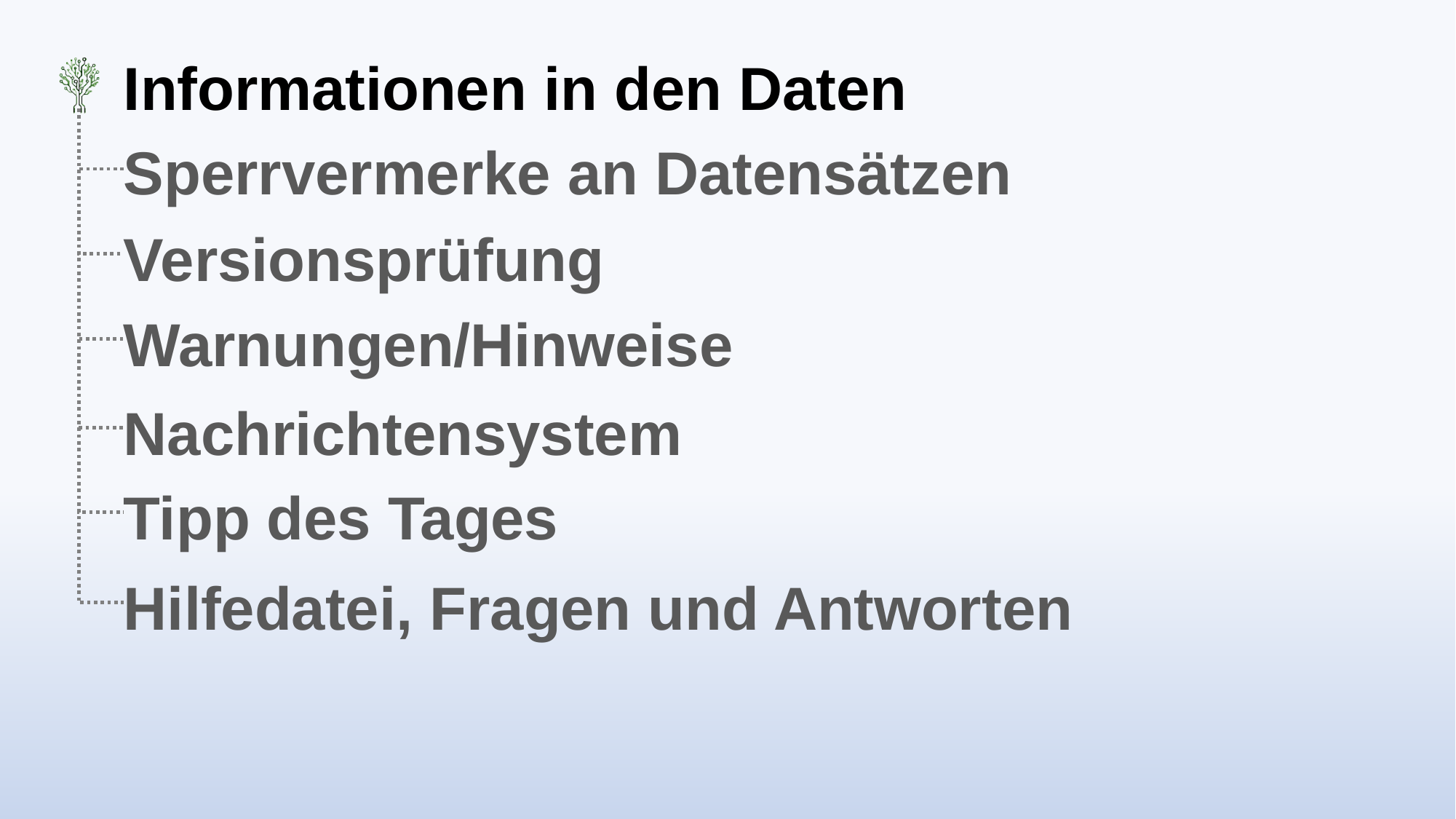

# Informationen in den Daten

Sperrvermerke an Datensätzen
Versionsprüfung
Warnungen/Hinweise
Nachrichtensystem
Tipp des Tages
Hilfedatei, Fragen und Antworten